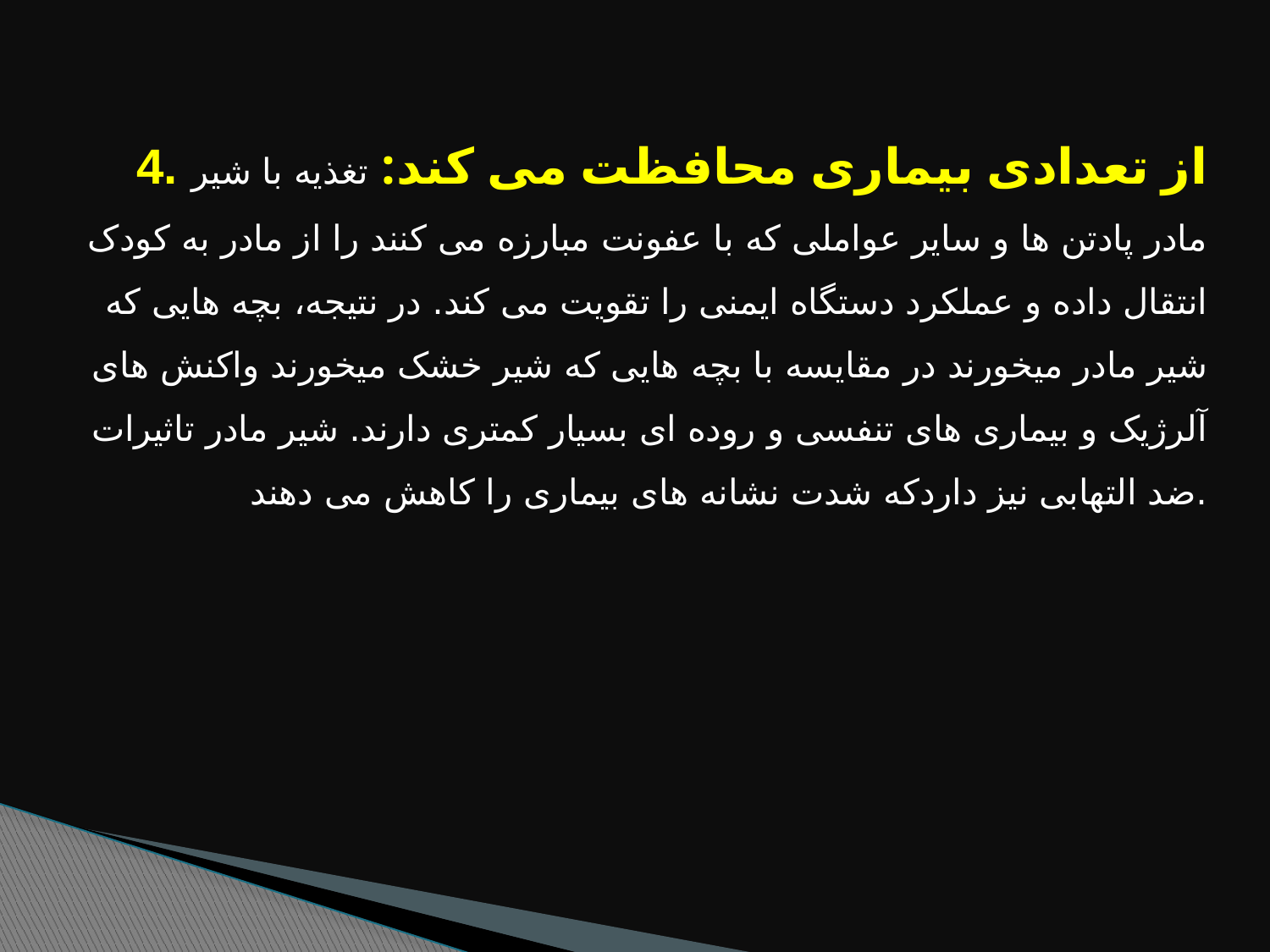

4. از تعدادی بیماری محافظت می کند: تغذیه با شیر مادر پادتن ها و سایر عواملی که با عفونت مبارزه می کنند را از مادر به کودک انتقال داده و عملکرد دستگاه ایمنی را تقویت می کند. در نتیجه، بچه هایی که شیر مادر میخورند در مقایسه با بچه هایی که شیر خشک میخورند واکنش های آلرژیک و بیماری های تنفسی و روده ای بسیار کمتری دارند. شیر مادر تاثیرات ضد التهابی نیز داردکه شدت نشانه های بیماری را کاهش می دهند.